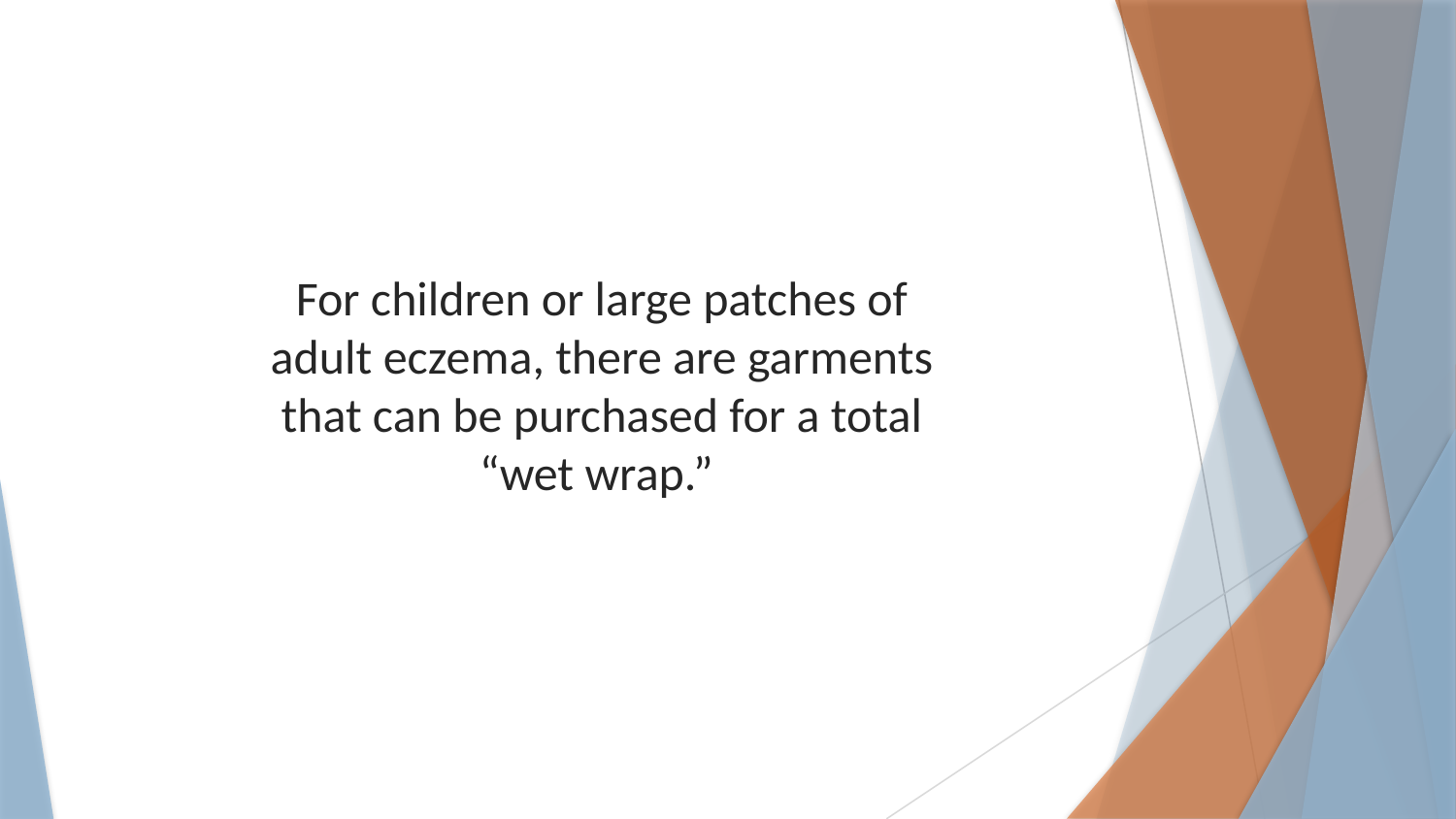

For children or large patches of adult eczema, there are garments that can be purchased for a total “wet wrap.”